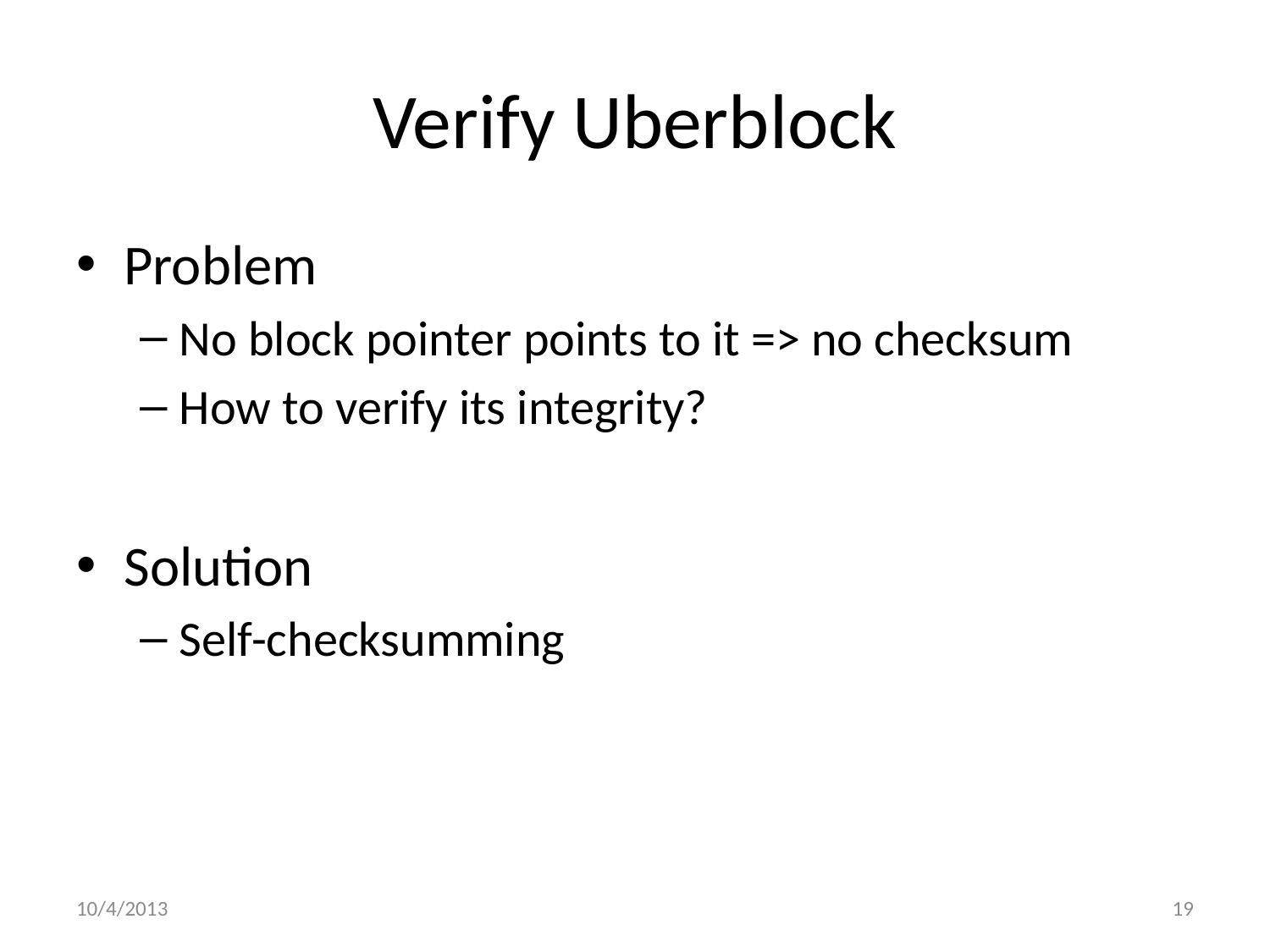

# Verify Uberblock
Problem
No block pointer points to it => no checksum
How to verify its integrity?

Solution
Self-checksumming

10/4/2013
19